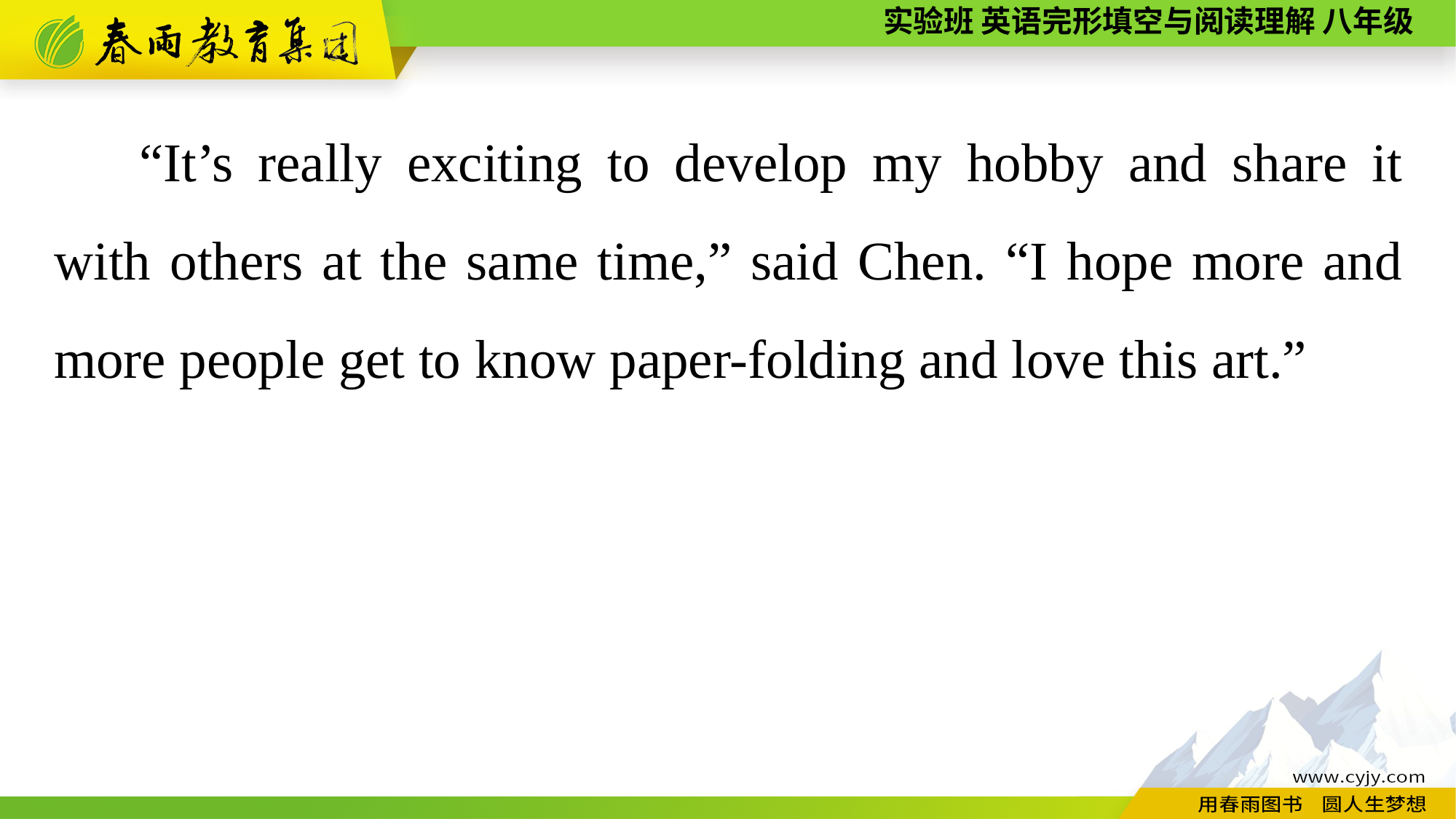

“It’s really exciting to develop my hobby and share it with others at the same time,” said Chen. “I hope more and more people get to know paper-folding and love this art.”